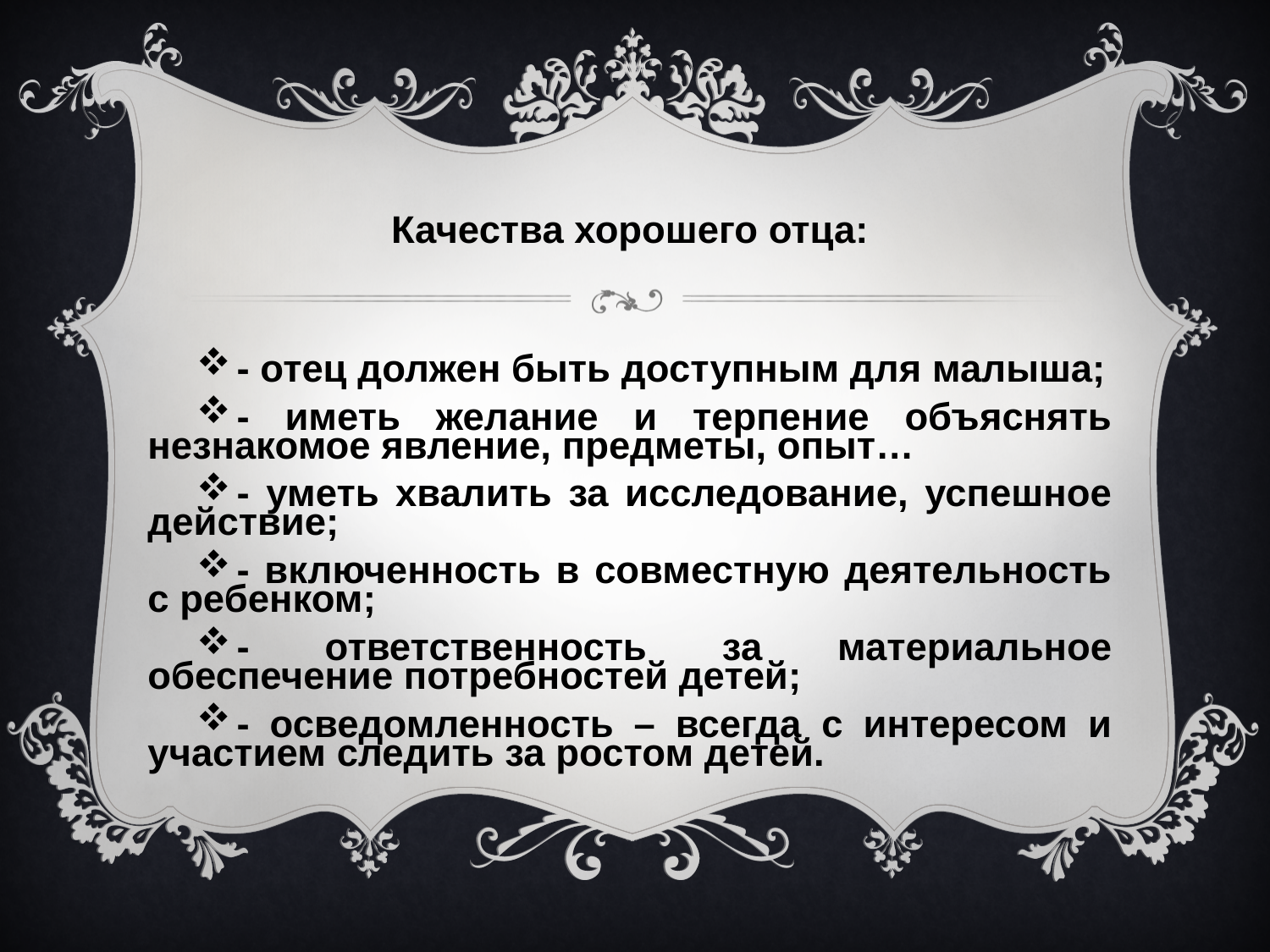

#
Качества хорошего отца:

- отец должен быть доступным для малыша;
- иметь желание и терпение объяснять незнакомое явление, предметы, опыт…
- уметь хвалить за исследование, успешное действие;
- включенность в совместную деятельность с ребенком;
- ответственность за материальное обеспечение потребностей детей;
- осведомленность – всегда с интересом и участием следить за ростом детей.